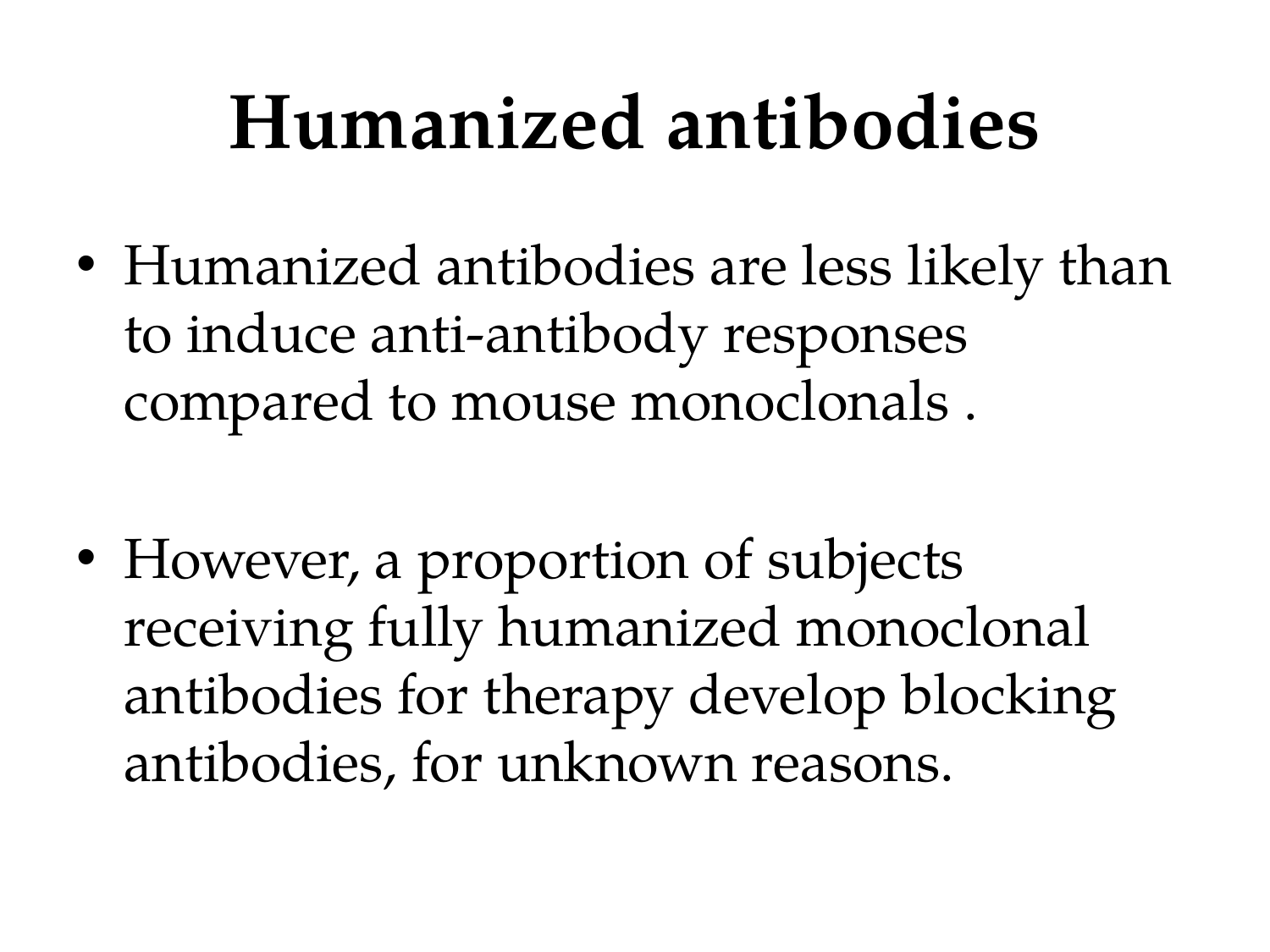

# Humanized antibodies
Humanized antibodies are less likely than to induce anti-antibody responses compared to mouse monoclonals .

However, a proportion of subjects receiving fully humanized monoclonal antibodies for therapy develop blocking antibodies, for unknown reasons.